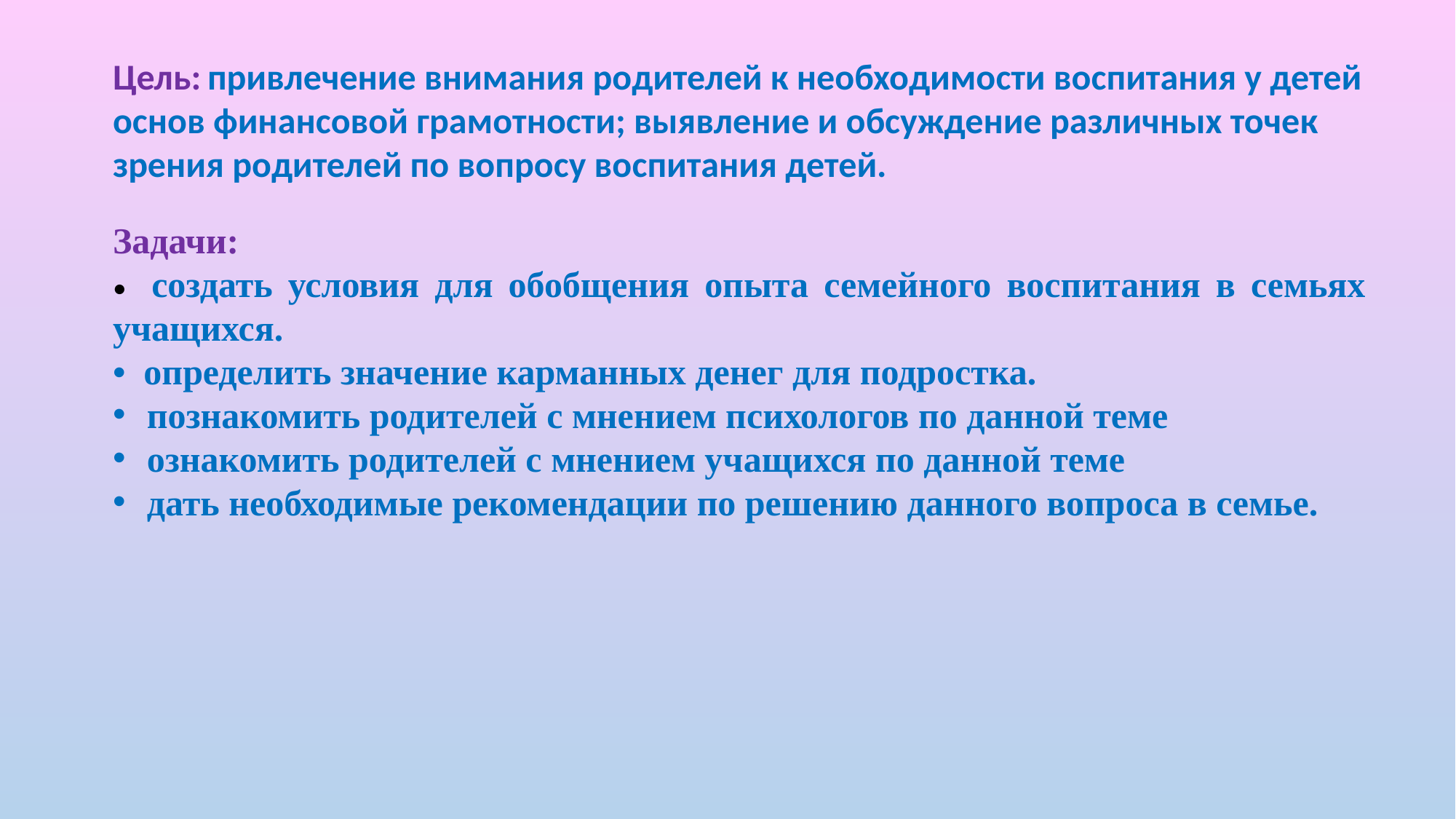

Цель: привлечение внимания родителей к необходимости воспитания у детей основ финансовой грамотности; выявление и обсуждение различных точек зрения родителей по вопросу воспитания детей.

Задачи:
•  создать условия для обобщения опыта семейного воспитания в семьях учащихся.
•  определить значение карманных денег для подростка.
познакомить родителей с мнением психологов по данной теме
ознакомить родителей с мнением учащихся по данной теме
дать необходимые рекомендации по решению данного вопроса в семье.